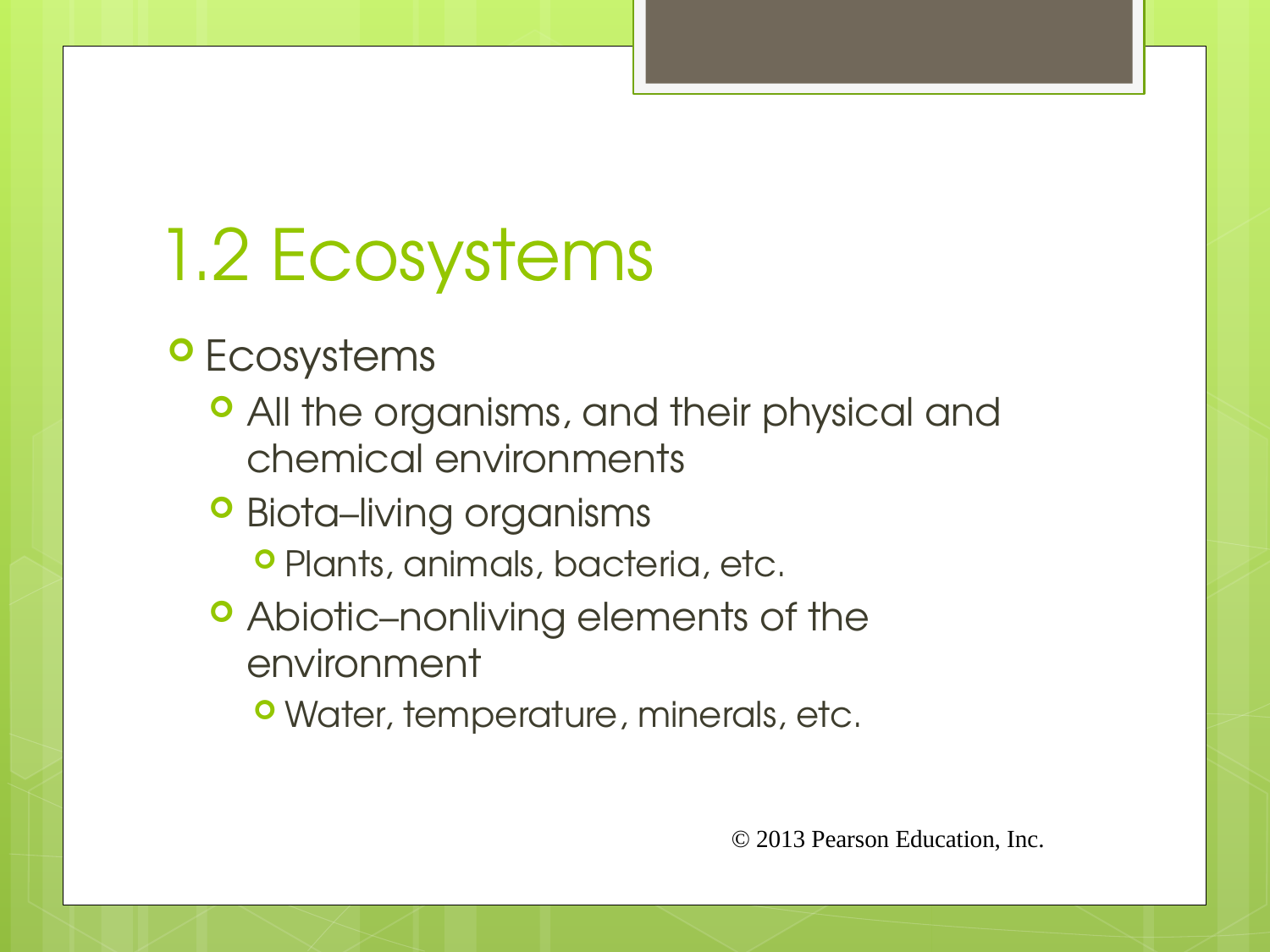

# 1.2 Ecosystems
Ecosystems
All the organisms, and their physical and chemical environments
Biota–living organisms
Plants, animals, bacteria, etc.
Abiotic–nonliving elements of the environment
Water, temperature, minerals, etc.

© 2013 Pearson Education, Inc.